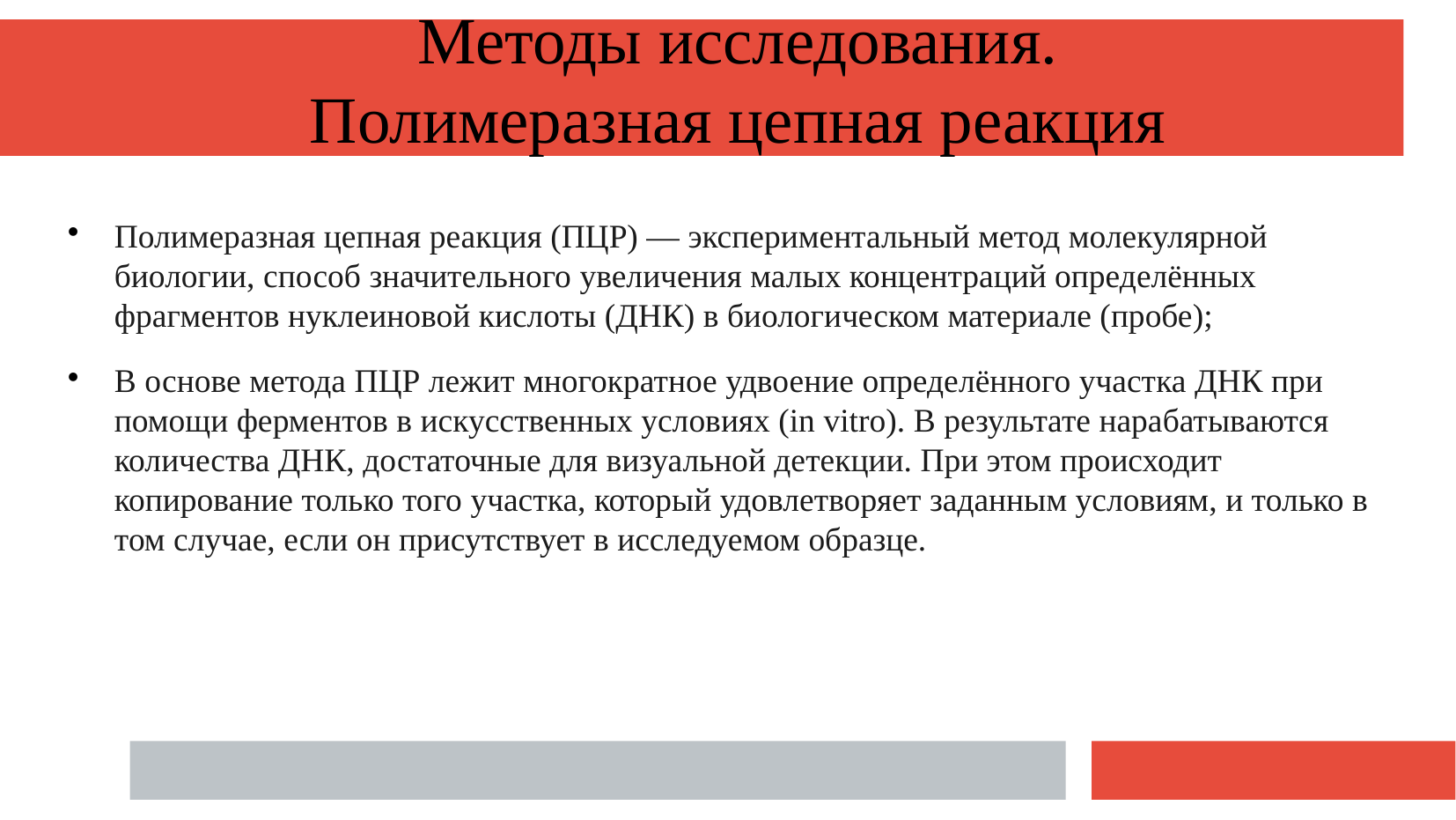

Методы исследования.
Полимеразная цепная реакция
Полимеразная цепная реакция (ПЦР) — экспериментальный метод молекулярной биологии, способ значительного увеличения малых концентраций определённых фрагментов нуклеиновой кислоты (ДНК) в биологическом материале (пробе);
В основе метода ПЦР лежит многократное удвоение определённого участка ДНК при помощи ферментов в искусственных условиях (in vitro). В результате нарабатываются количества ДНК, достаточные для визуальной детекции. При этом происходит копирование только того участка, который удовлетворяет заданным условиям, и только в том случае, если он присутствует в исследуемом образце.